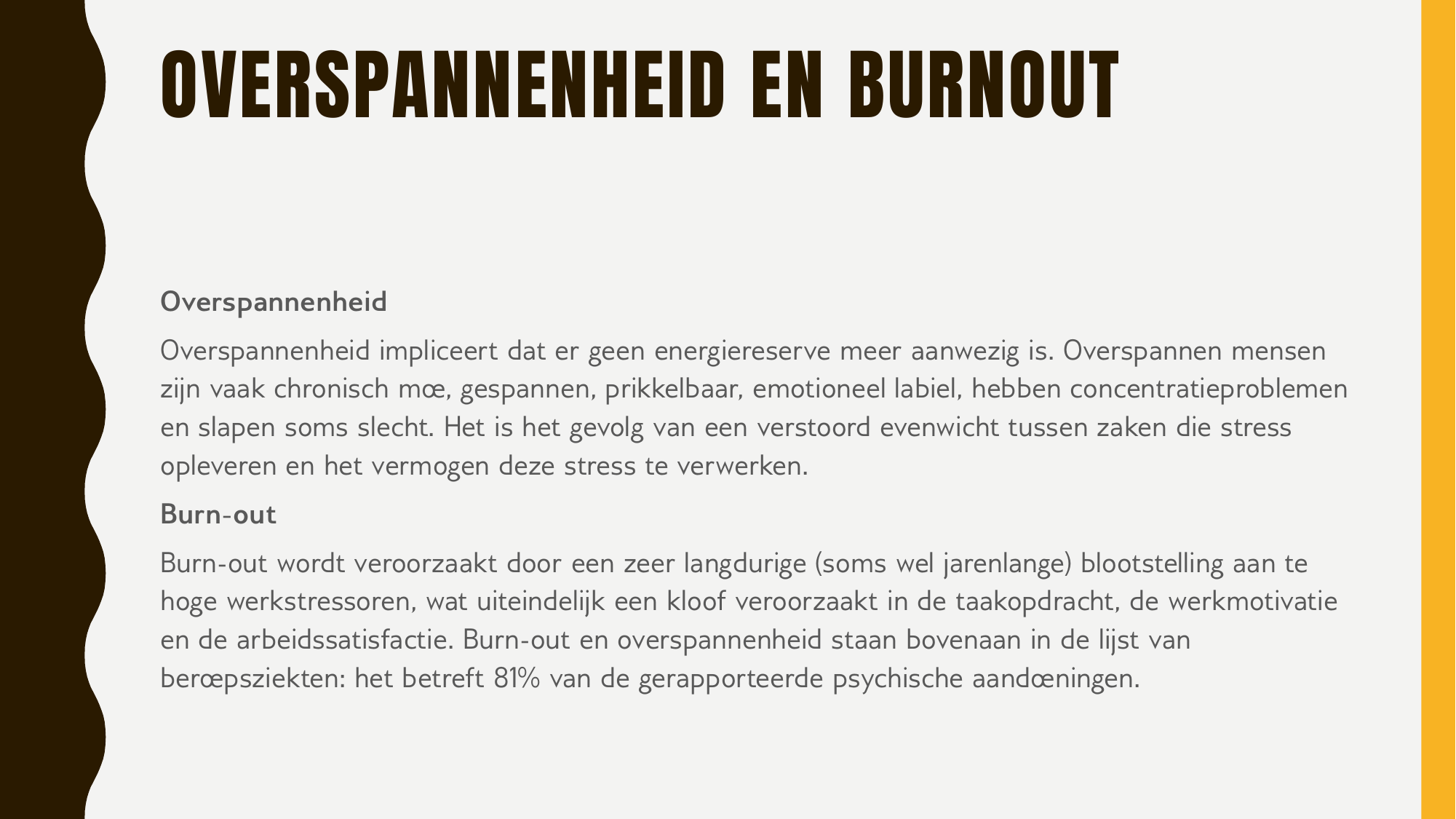

# Overspannenheid en burnout
Overspannenheid
Overspannenheid impliceert dat er geen energiereserve meer aanwezig is. Overspannen mensen zijn vaak chronisch moe, gespannen, prikkelbaar, emotioneel labiel, hebben concentratieproblemen en slapen soms slecht. Het is het gevolg van een verstoord evenwicht tussen zaken die stress opleveren en het vermogen deze stress te verwerken.
Burn-out
Burn-out wordt veroorzaakt door een zeer langdurige (soms wel jarenlange) blootstelling aan te hoge werkstressoren, wat uiteindelijk een kloof veroorzaakt in de taakopdracht, de werkmotivatie en de arbeidssatisfactie. Burn-out en overspannenheid staan bovenaan in de lijst van beroepsziekten: het betreft 81% van de gerapporteerde psychische aandoeningen.